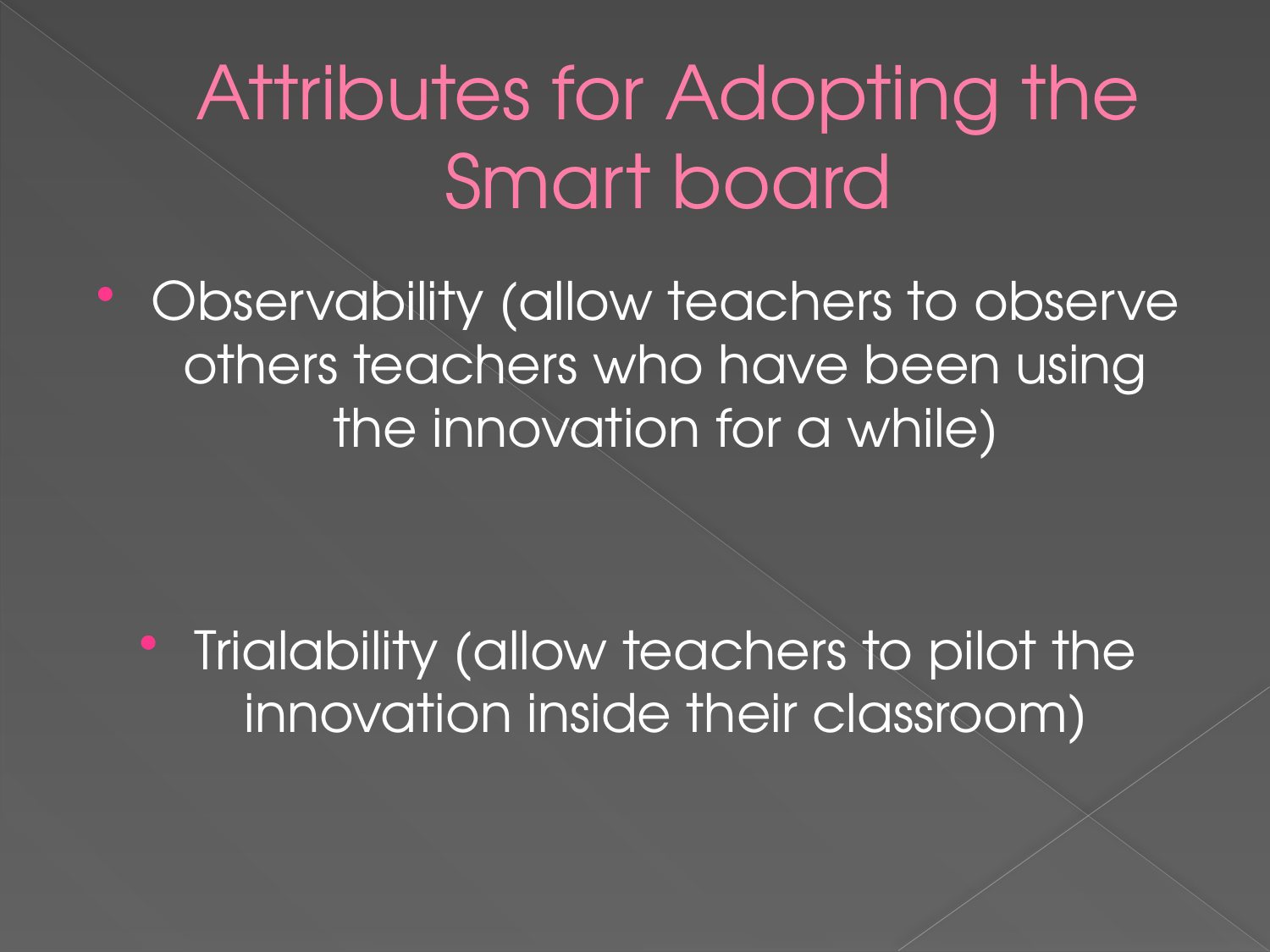

# Attributes for Adopting the Smart board
Observability (allow teachers to observe others teachers who have been using the innovation for a while)

Trialability (allow teachers to pilot the innovation inside their classroom)